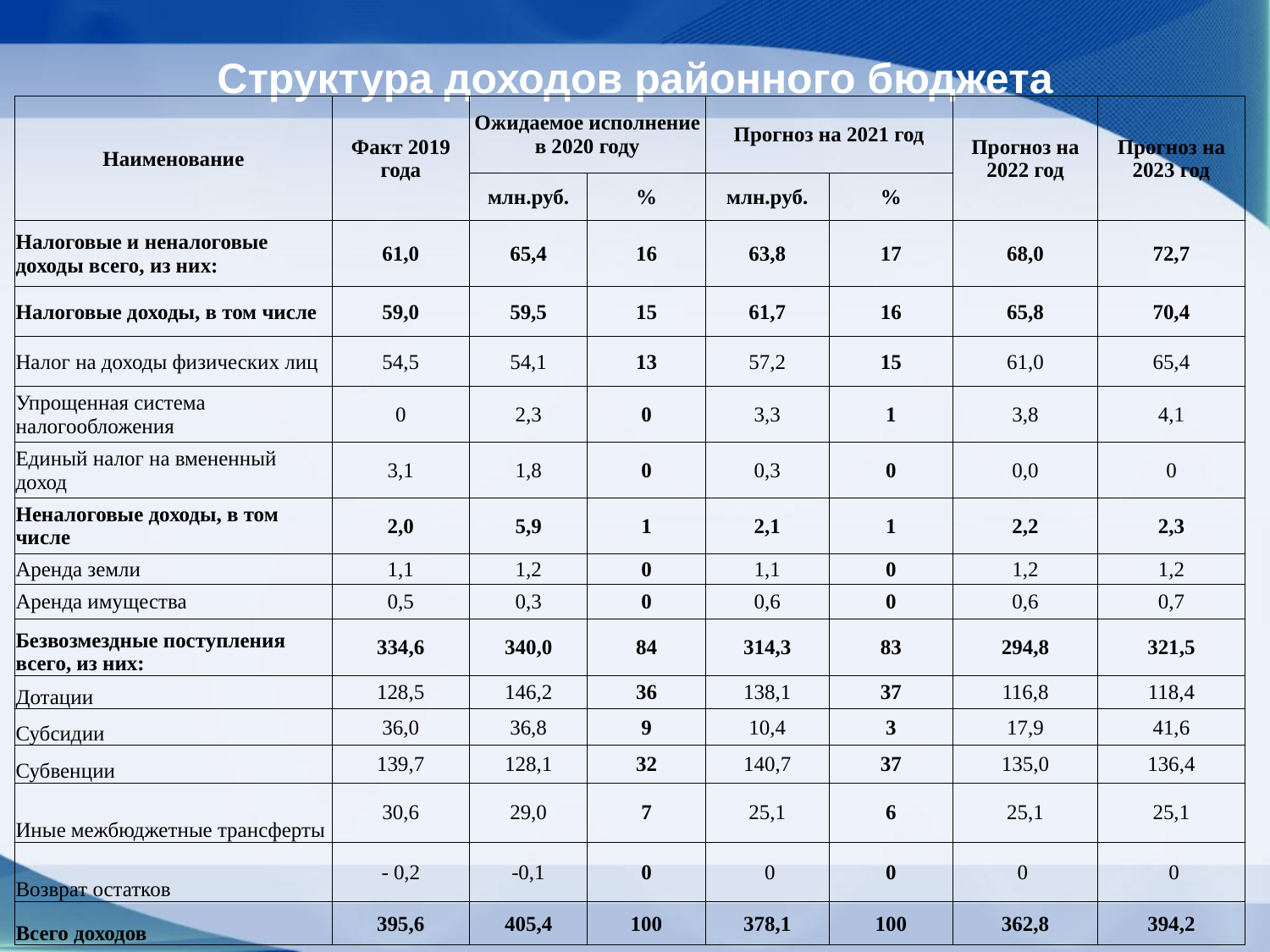

# Структура доходов районного бюджета
| Наименование | Факт 2019 года | Ожидаемое исполнение в 2020 году |  | Прогноз на 2021 год |  | Прогноз на 2022 год | Прогноз на 2023 год |
| --- | --- | --- | --- | --- | --- | --- | --- |
|  |  | млн.руб. | % | млн.руб. | % |  |  |
| Налоговые и неналоговые доходы всего, из них: | 61,0 | 65,4 | 16 | 63,8 | 17 | 68,0 | 72,7 |
| Налоговые доходы, в том числе | 59,0 | 59,5 | 15 | 61,7 | 16 | 65,8 | 70,4 |
| Налог на доходы физических лиц | 54,5 | 54,1 | 13 | 57,2 | 15 | 61,0 | 65,4 |
| Упрощенная система налогообложения | 0 | 2,3 | 0 | 3,3 | 1 | 3,8 | 4,1 |
| Единый налог на вмененный доход | 3,1 | 1,8 | 0 | 0,3 | 0 | 0,0 | 0 |
| Неналоговые доходы, в том числе | 2,0 | 5,9 | 1 | 2,1 | 1 | 2,2 | 2,3 |
| Аренда земли | 1,1 | 1,2 | 0 | 1,1 | 0 | 1,2 | 1,2 |
| Аренда имущества | 0,5 | 0,3 | 0 | 0,6 | 0 | 0,6 | 0,7 |
| Безвозмездные поступления всего, из них: | 334,6 | 340,0 | 84 | 314,3 | 83 | 294,8 | 321,5 |
| Дотации | 128,5 | 146,2 | 36 | 138,1 | 37 | 116,8 | 118,4 |
| Субсидии | 36,0 | 36,8 | 9 | 10,4 | 3 | 17,9 | 41,6 |
| Субвенции | 139,7 | 128,1 | 32 | 140,7 | 37 | 135,0 | 136,4 |
| Иные межбюджетные трансферты | 30,6 | 29,0 | 7 | 25,1 | 6 | 25,1 | 25,1 |
| Возврат остатков | - 0,2 | -0,1 | 0 | 0 | 0 | 0 | 0 |
| Всего доходов | 395,6 | 405,4 | 100 | 378,1 | 100 | 362,8 | 394,2 |